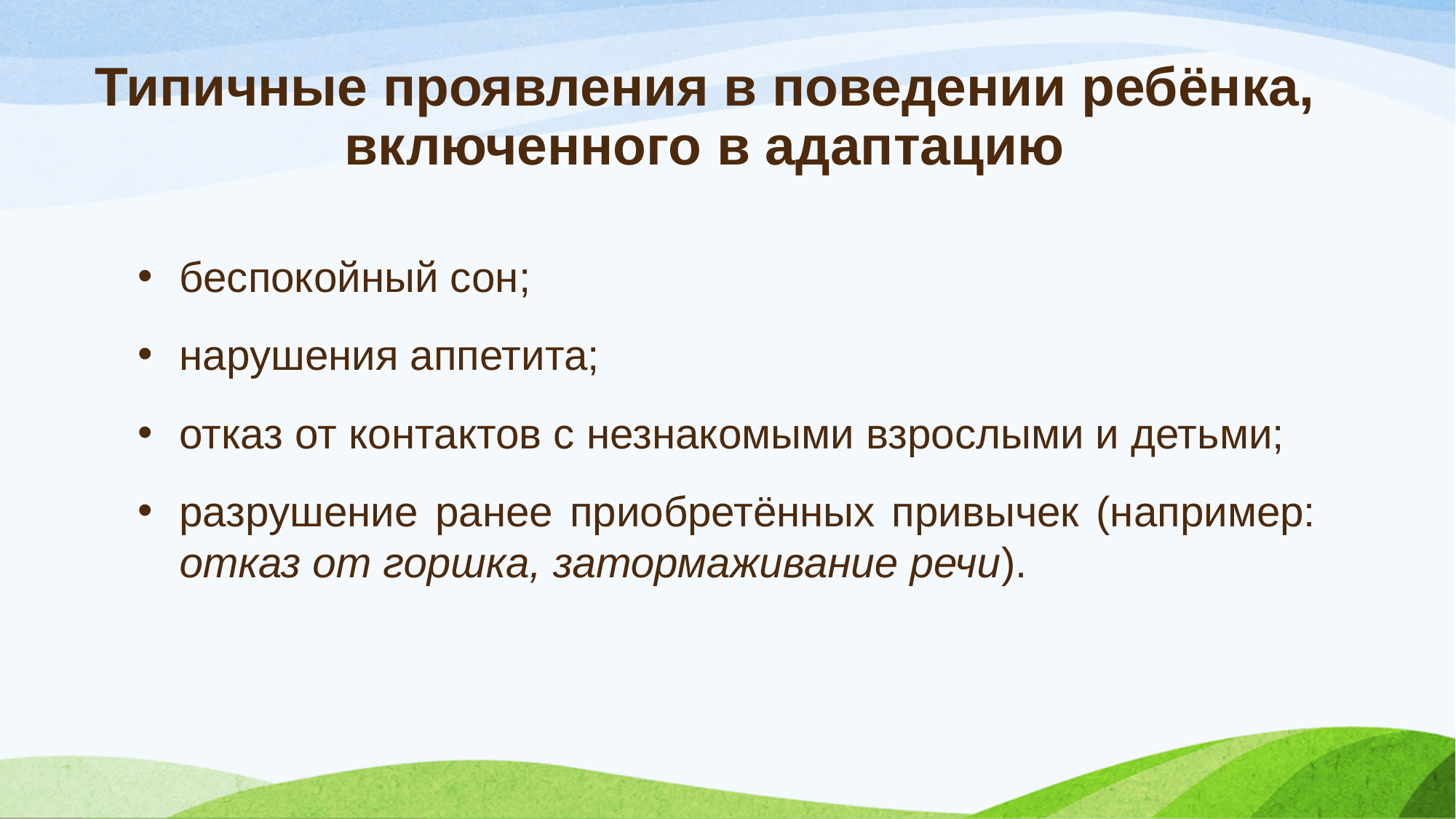

# Типичные проявления в поведении ребёнка, включенного в адаптацию
беспокойный сон;
нарушения аппетита;
отказ от контактов с незнакомыми взрослыми и детьми;
разрушение ранее приобретённых привычек (например: отказ от горшка, затормаживание речи).